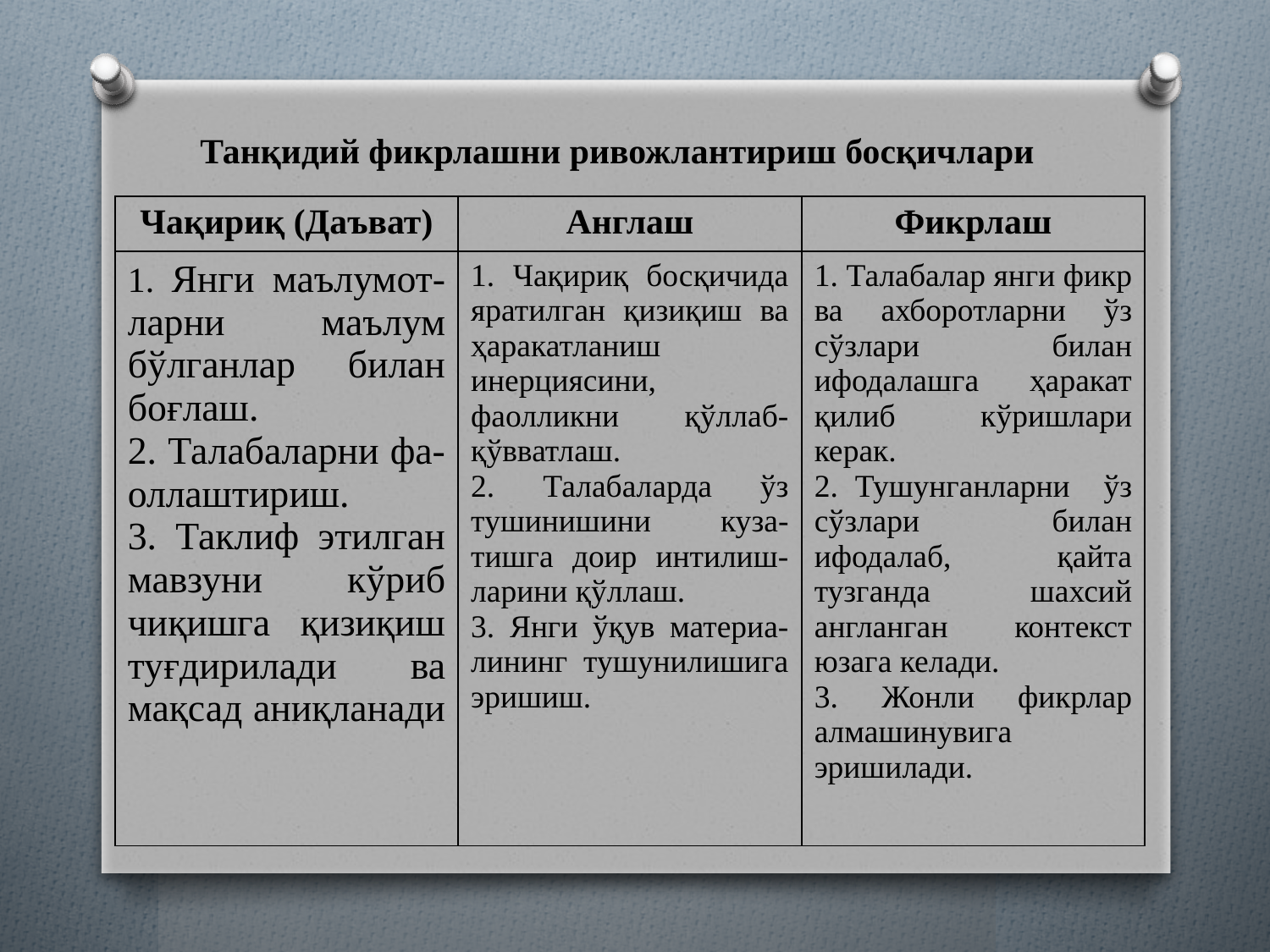

# Танқидий фикрлашни ривожлантириш босқичлари
| Чақириқ (Даъват) | Англаш | Фикрлаш |
| --- | --- | --- |
| 1. Янги маълумот-ларни маълум бўлганлар билан боғлаш. 2. Талабаларни фа-оллаштириш. 3. Таклиф этилган мавзуни кўриб чиқишга қизиқиш туғдирилади ва мақсад аниқланади | 1. Чақириқ босқичида яратилган қизиқиш ва ҳаракатланиш инерциясини, фаолликни қўллаб-қўвватлаш. 2. Талабаларда ўз тушинишини куза-тишга доир интилиш-ларини қўллаш. 3. Янги ўқув материа-лининг тушунилишига эришиш. | 1. Талабалар янги фикр ва ахборотларни ўз сўзлари билан ифодалашга ҳаракат қилиб кўришлари керак. 2. Тушунганларни ўз сўзлари билан ифодалаб, қайта тузганда шахсий англанган контекст юзага келади. 3. Жонли фикрлар алмашинувига эришилади. |